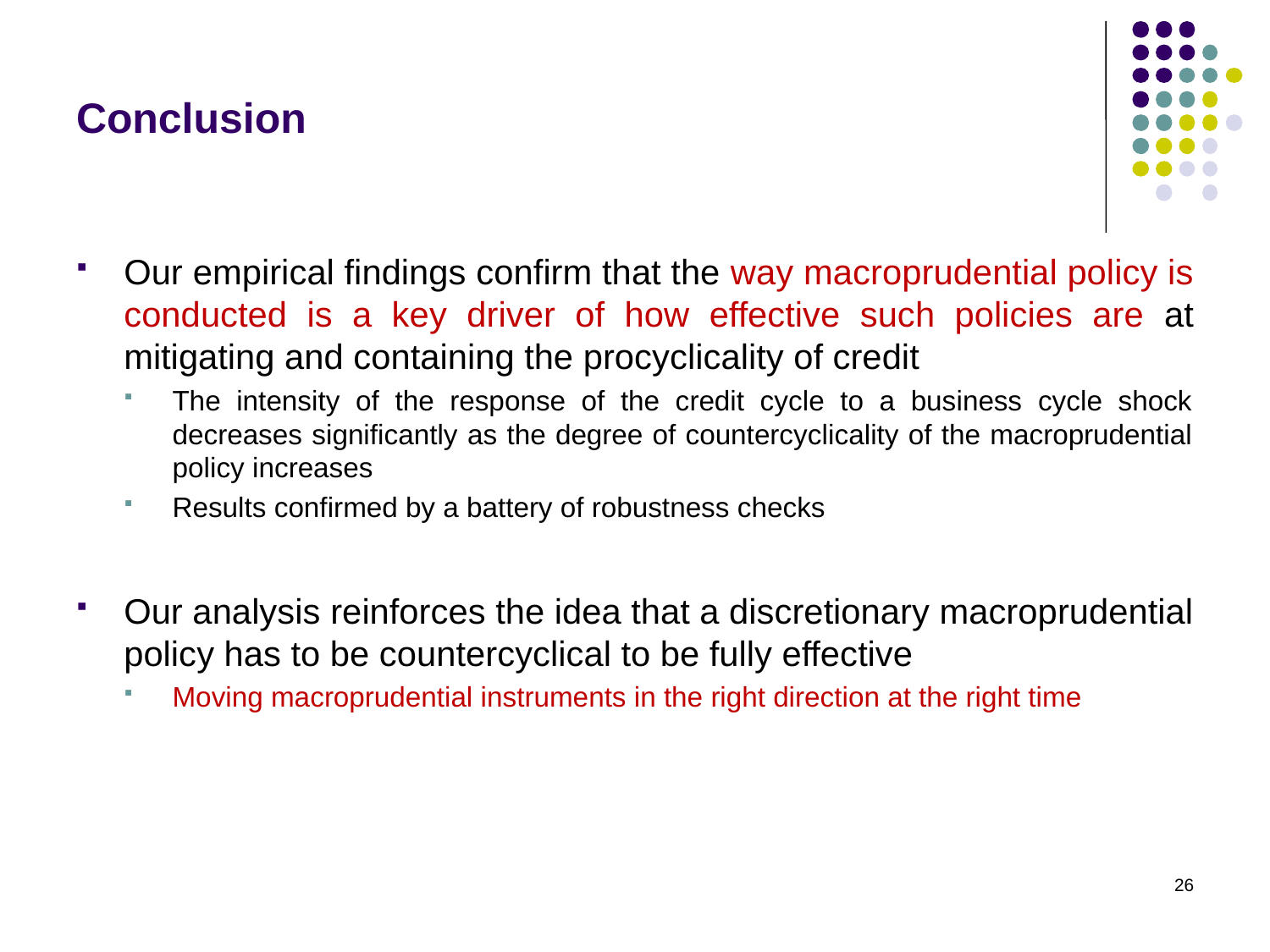

# Conclusion
Our empirical findings confirm that the way macroprudential policy is conducted is a key driver of how effective such policies are at mitigating and containing the procyclicality of credit
The intensity of the response of the credit cycle to a business cycle shock decreases significantly as the degree of countercyclicality of the macroprudential policy increases
Results confirmed by a battery of robustness checks

Our analysis reinforces the idea that a discretionary macroprudential policy has to be countercyclical to be fully effective
Moving macroprudential instruments in the right direction at the right time

26